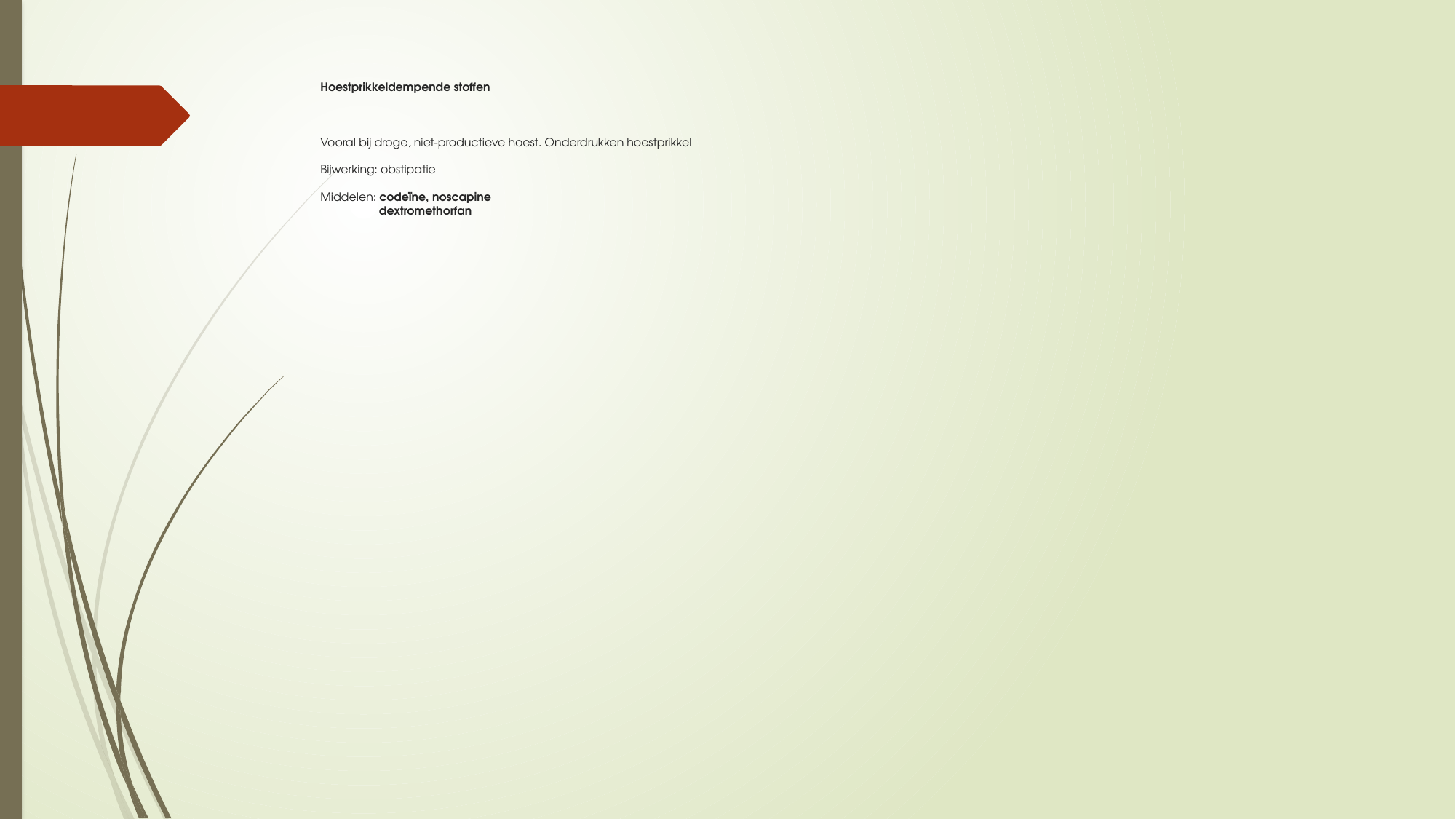

# Hoestprikkeldempende stoffen Vooral bij droge, niet-productieve hoest. Onderdrukken hoestprikkel Bijwerking: obstipatie Middelen: codeïne, noscapine dextromethorfan